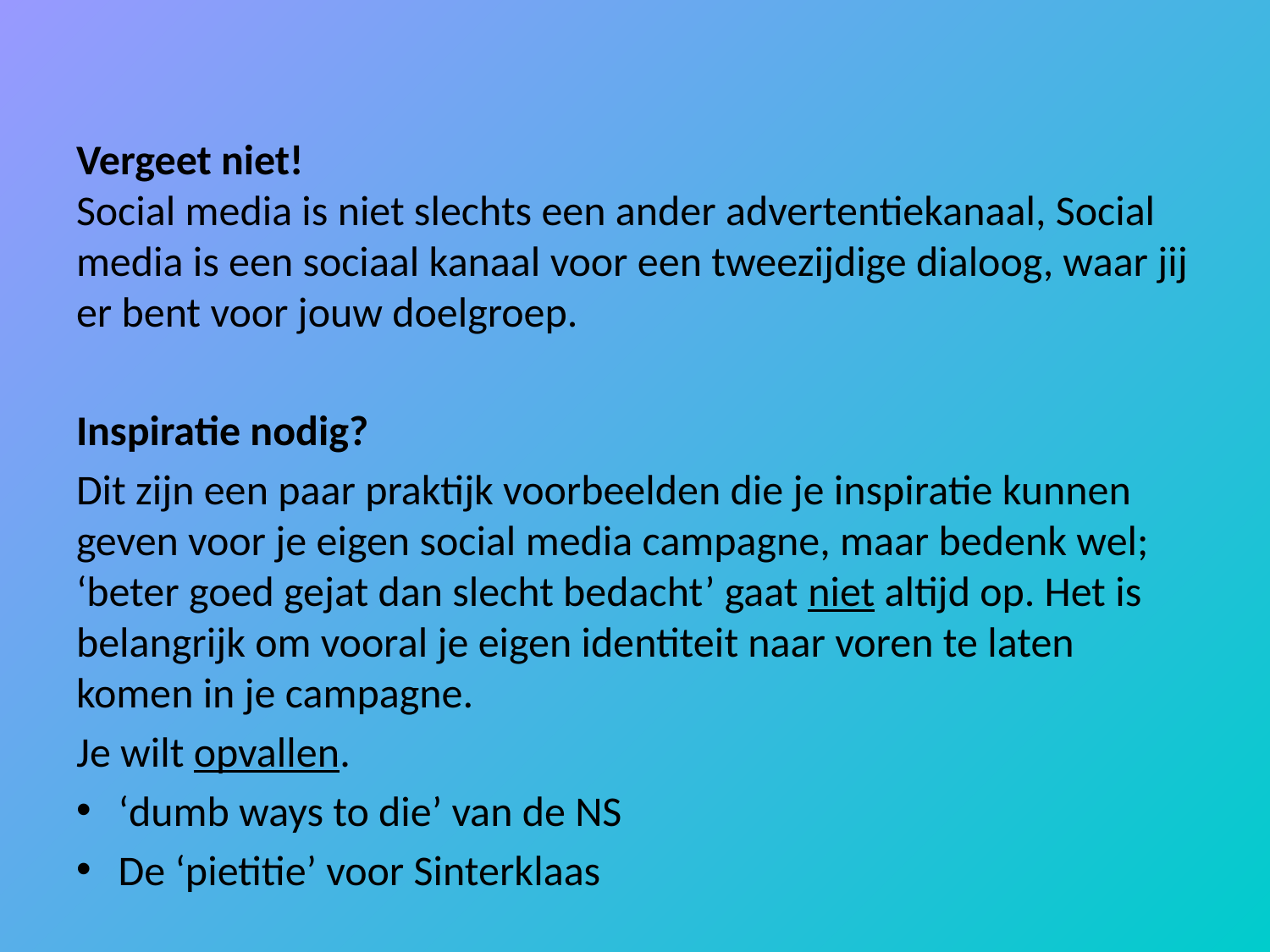

Vergeet niet!
Social media is niet slechts een ander advertentiekanaal, Social media is een sociaal kanaal voor een tweezijdige dialoog, waar jij er bent voor jouw doelgroep.

Inspiratie nodig?
Dit zijn een paar praktijk voorbeelden die je inspiratie kunnen geven voor je eigen social media campagne, maar bedenk wel; ‘beter goed gejat dan slecht bedacht’ gaat niet altijd op. Het is belangrijk om vooral je eigen identiteit naar voren te laten komen in je campagne.
Je wilt opvallen.
‘dumb ways to die’ van de NS
De ‘pietitie’ voor Sinterklaas